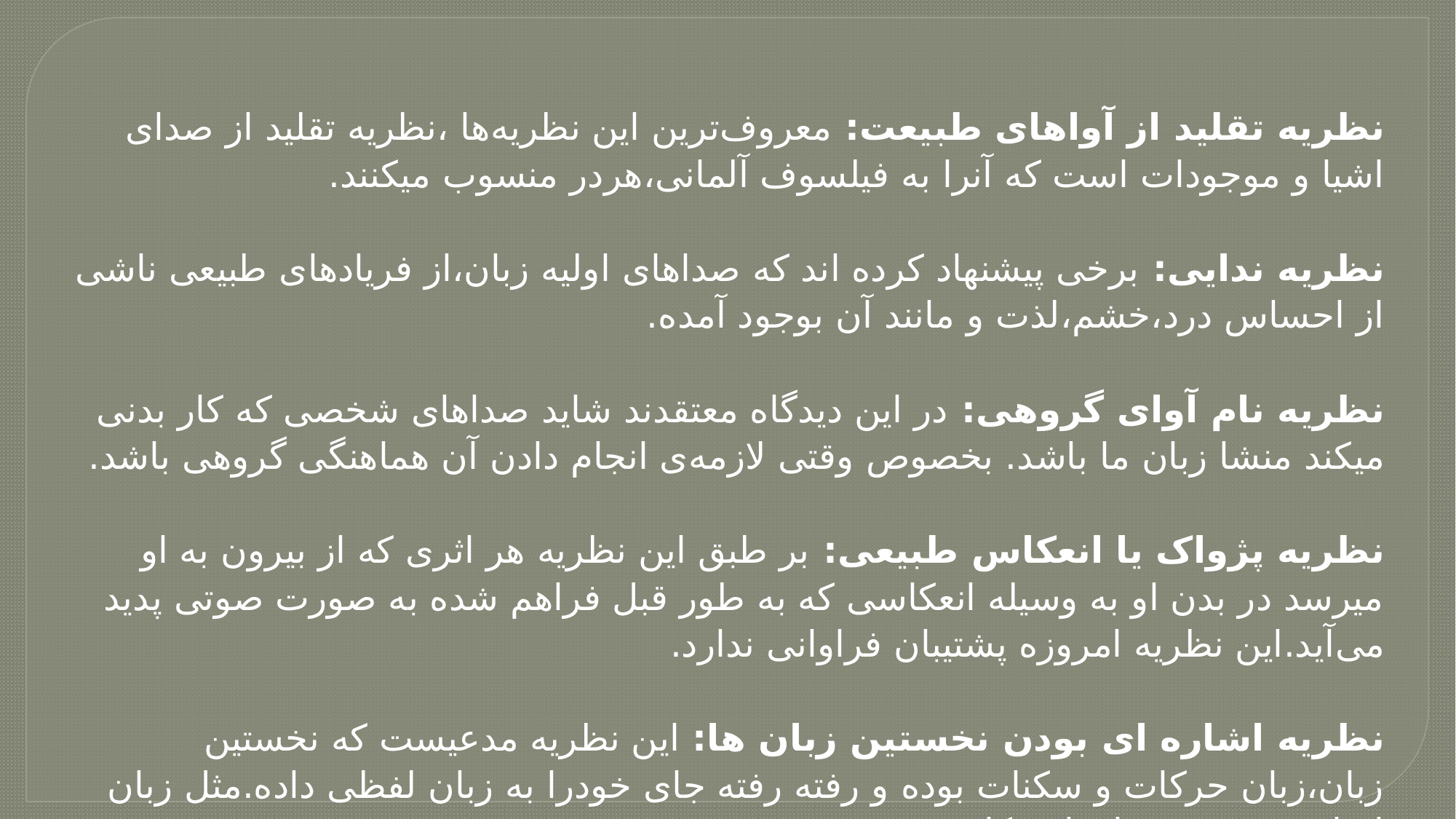

نظریه تقلید از آواهای طبیعت: معروف‌ترین این نظریه‌ها ،نظریه تقلید از صدای اشیا و موجودات است که آنرا به فیلسوف آلمانی،هردر منسوب میکنند.

نظریه ندایی: برخی پیشنهاد کرده اند که صداهای اولیه زبان،از فریادهای طبیعی ناشی از احساس درد،خشم،لذت و مانند آن بوجود آمده.

نظریه نام آوای گروهی: در این دیدگاه معتقدند شاید صداهای شخصی که کار بدنی میکند منشا زبان ما باشد. بخصوص وقتی لازمه‌ی انجام دادن آن هماهنگی گروهی باشد.

نظریه پژواک یا انعکاس طبیعی: بر طبق این نظریه هر اثری که از بیرون به او میرسد در بدن او به وسیله انعکاسی که به طور قبل فراهم شده به صورت صوتی پدید می‌آید.این نظریه امروزه پشتیبان فراوانی ندارد.

نظریه اشاره ای بودن نخستین زبان ها: این نظریه مدعیست که نخستین زبان،زبان حرکات و سکنات بوده و رفته رفته جای خودرا به زبان لفظی داده.مثل زبان ایمایی سرخ پوستان امریکایی.